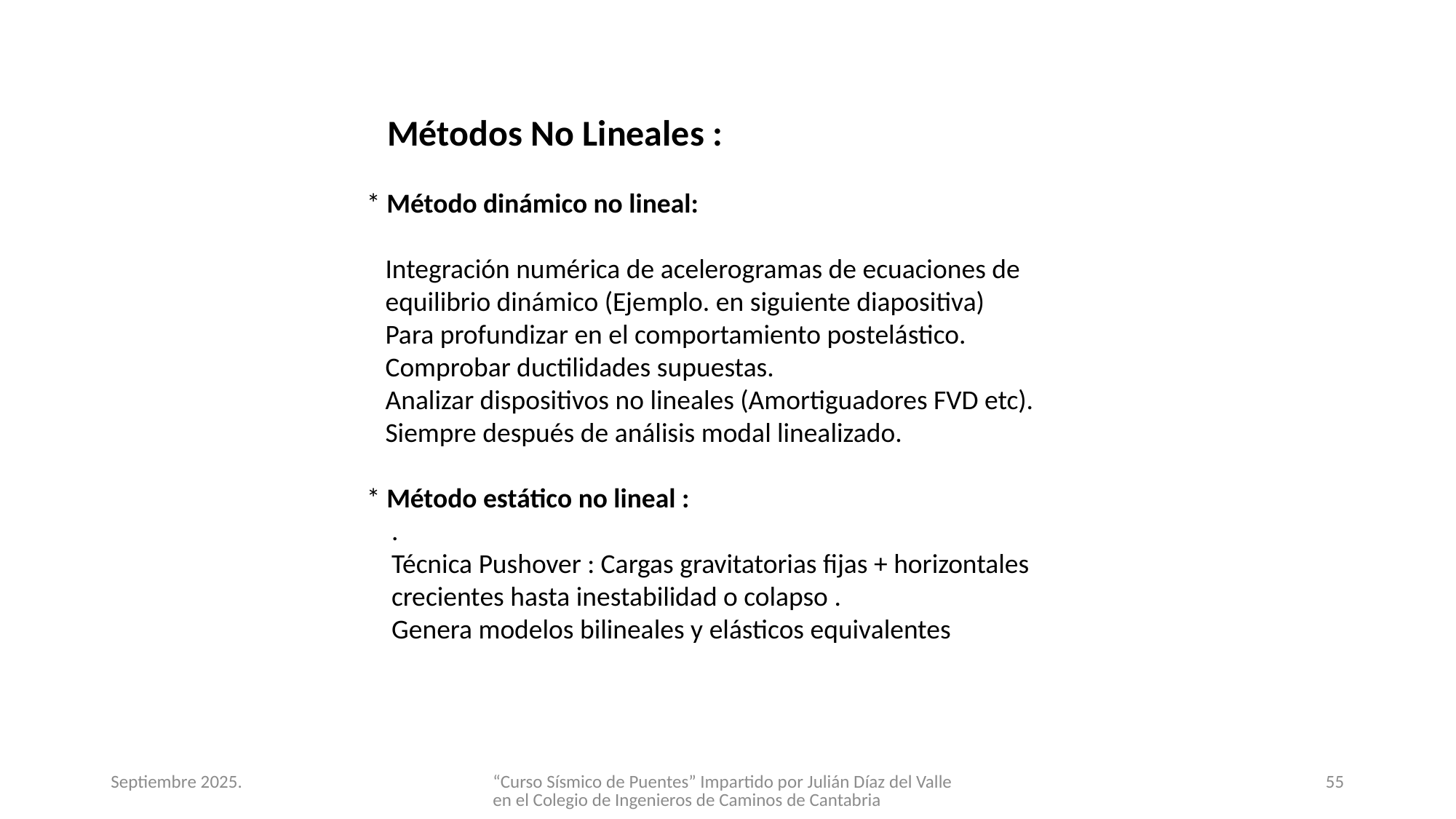

Métodos No Lineales :

 * Método dinámico no lineal:

    Integración numérica de acelerogramas de ecuaciones de
    equilibrio dinámico (Ejemplo. en siguiente diapositiva)
    Para profundizar en el comportamiento postelástico.
    Comprobar ductilidades supuestas.
    Analizar dispositivos no lineales (Amortiguadores FVD etc).
    Siempre después de análisis modal linealizado.

 * Método estático no lineal :
     .
     Técnica Pushover : Cargas gravitatorias fijas + horizontales
     crecientes hasta inestabilidad o colapso .
     Genera modelos bilineales y elásticos equivalentes

Septiembre 2025.
“Curso Sísmico de Puentes” Impartido por Julián Díaz del Valle en el Colegio de Ingenieros de Caminos de Cantabria
55